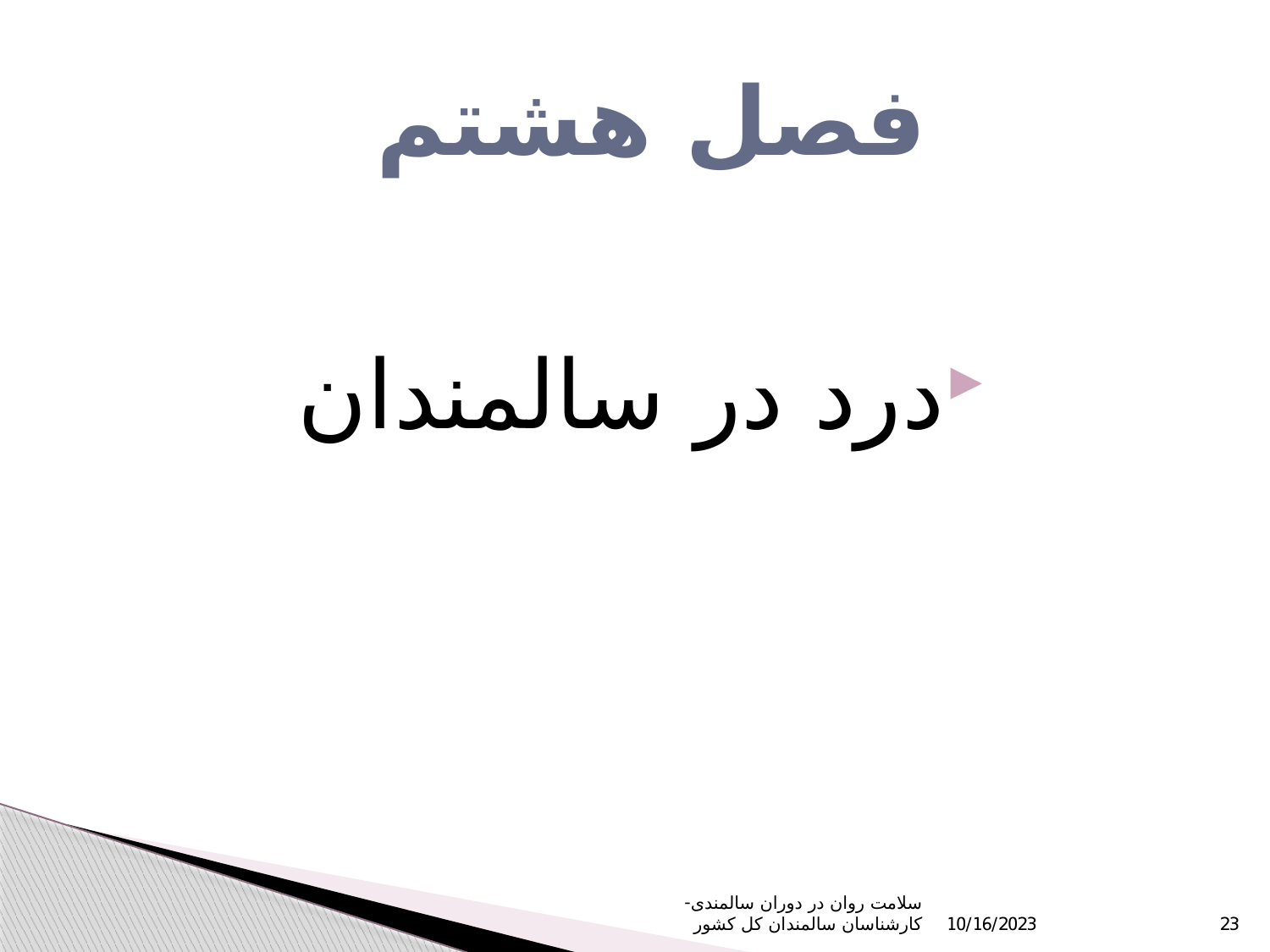

# فصل هشتم

درد در سالمندان
سلامت روان در دوران سالمندی- کارشناسان سالمندان کل کشور
10/16/2023
23